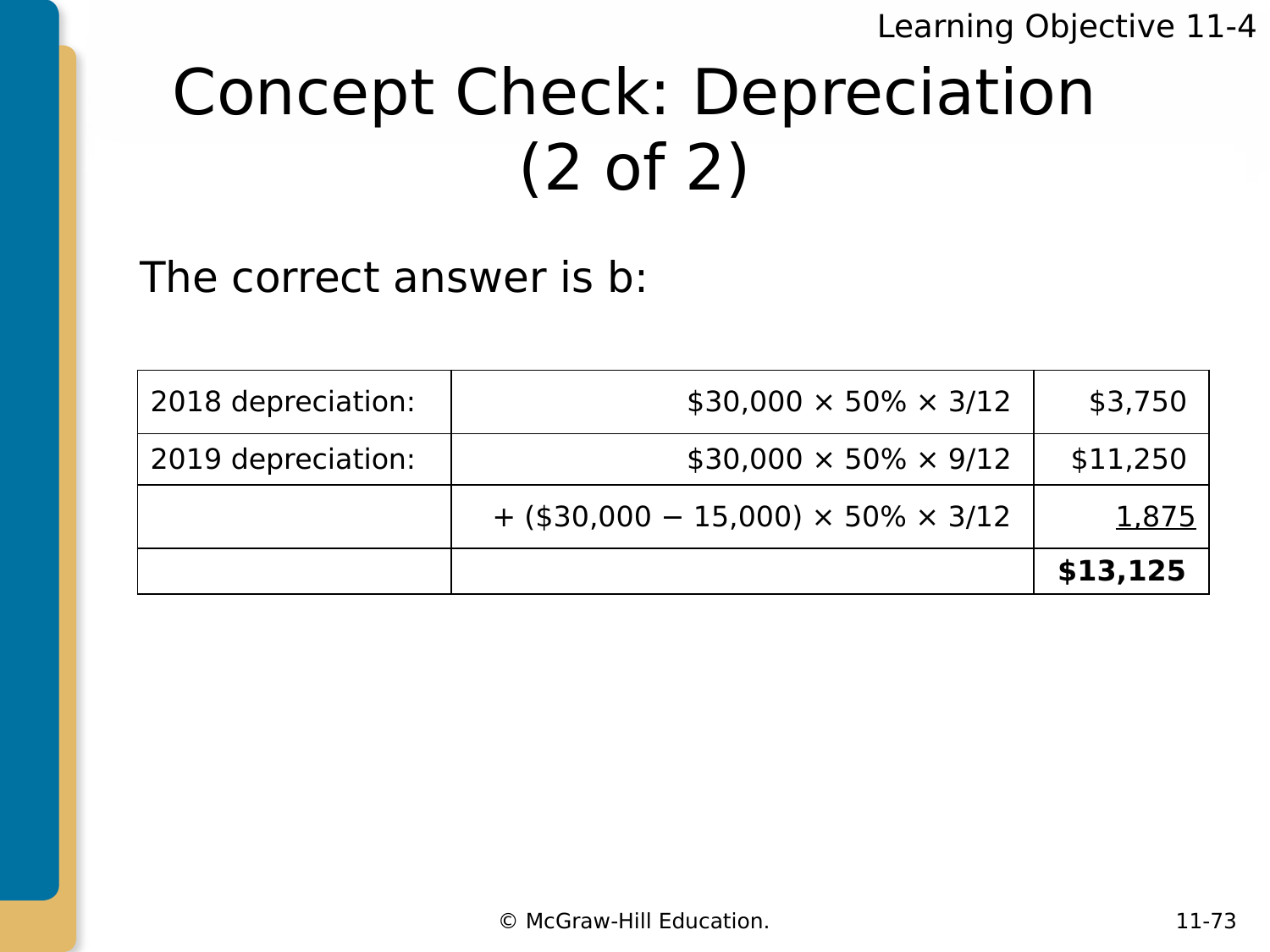

Learning Objective 11-4
# Concept Check: Depreciation (2 of 2)
The correct answer is b:
| 2018 depreciation: | $30,000 × 50% × 3/12 | $3,750 |
| --- | --- | --- |
| 2019 depreciation: | $30,000 × 50% × 9/12 | $11,250 |
|  | + ($30,000 − 15,000) × 50% × 3/12 | 1,875 |
|  |  | $13,125 |